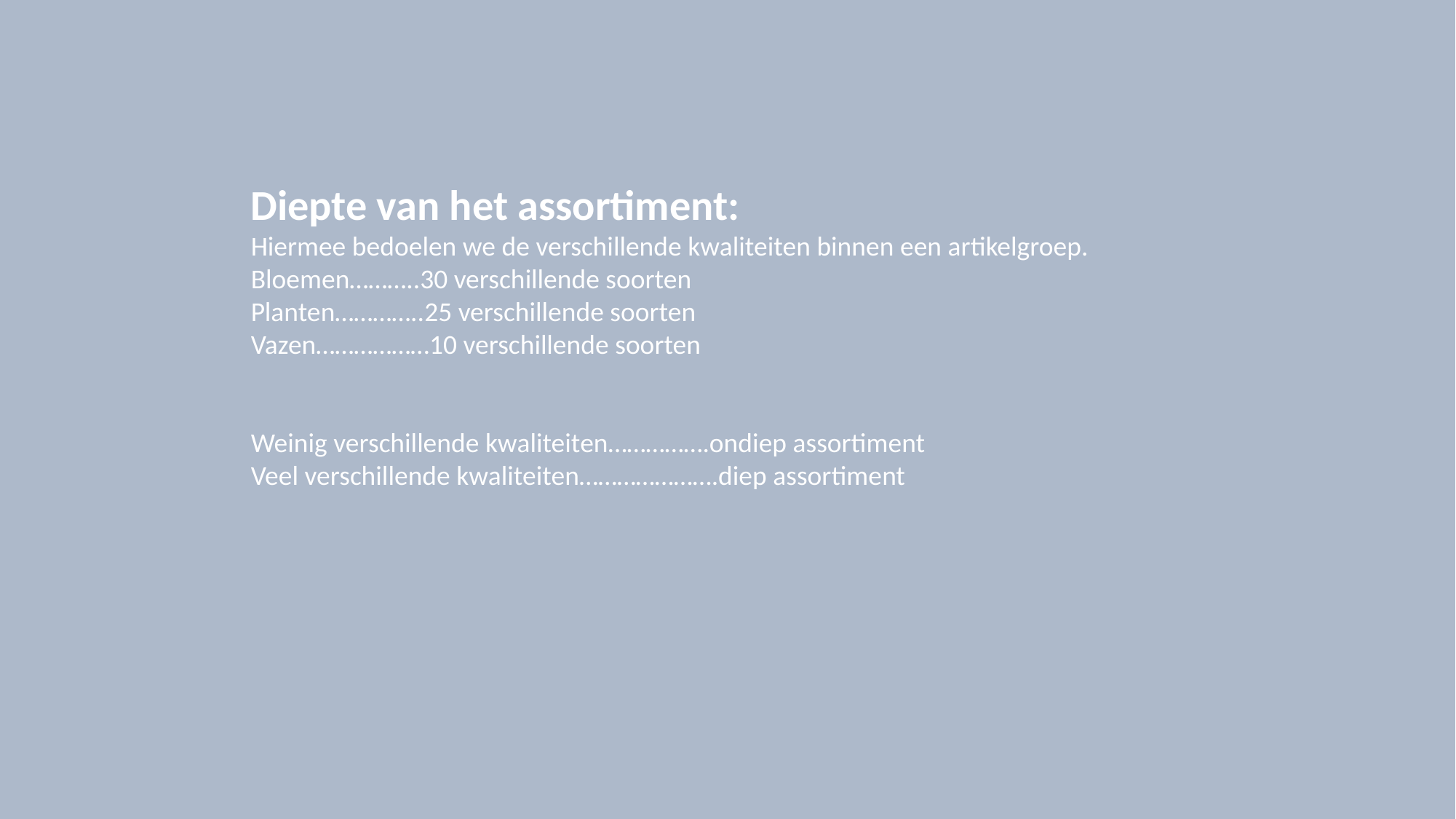

Diepte van het assortiment:
Hiermee bedoelen we de verschillende kwaliteiten binnen een artikelgroep.
Bloemen………..30 verschillende soorten
Planten…………..25 verschillende soorten
Vazen………………10 verschillende soorten

Weinig verschillende kwaliteiten…………….ondiep assortiment
Veel verschillende kwaliteiten………………….diep assortiment